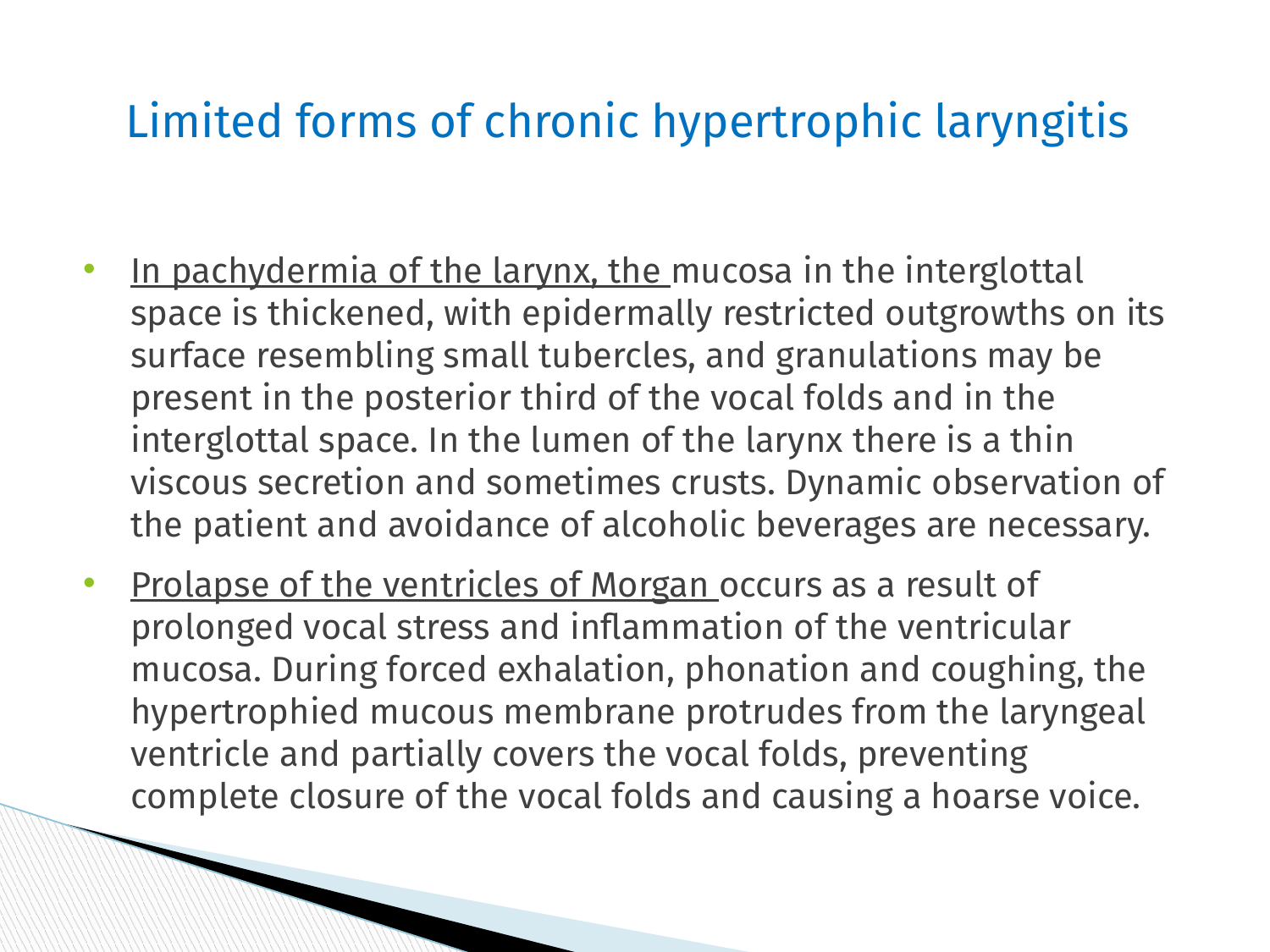

Limited forms of chronic hypertrophic laryngitis
In pachydermia of the larynx, the mucosa in the interglottal space is thickened, with epidermally restricted outgrowths on its surface resembling small tubercles, and granulations may be present in the posterior third of the vocal folds and in the interglottal space. In the lumen of the larynx there is a thin viscous secretion and sometimes crusts. Dynamic observation of the patient and avoidance of alcoholic beverages are necessary.
Prolapse of the ventricles of Morgan occurs as a result of prolonged vocal stress and inflammation of the ventricular mucosa. During forced exhalation, phonation and coughing, the hypertrophied mucous membrane protrudes from the laryngeal ventricle and partially covers the vocal folds, preventing complete closure of the vocal folds and causing a hoarse voice.